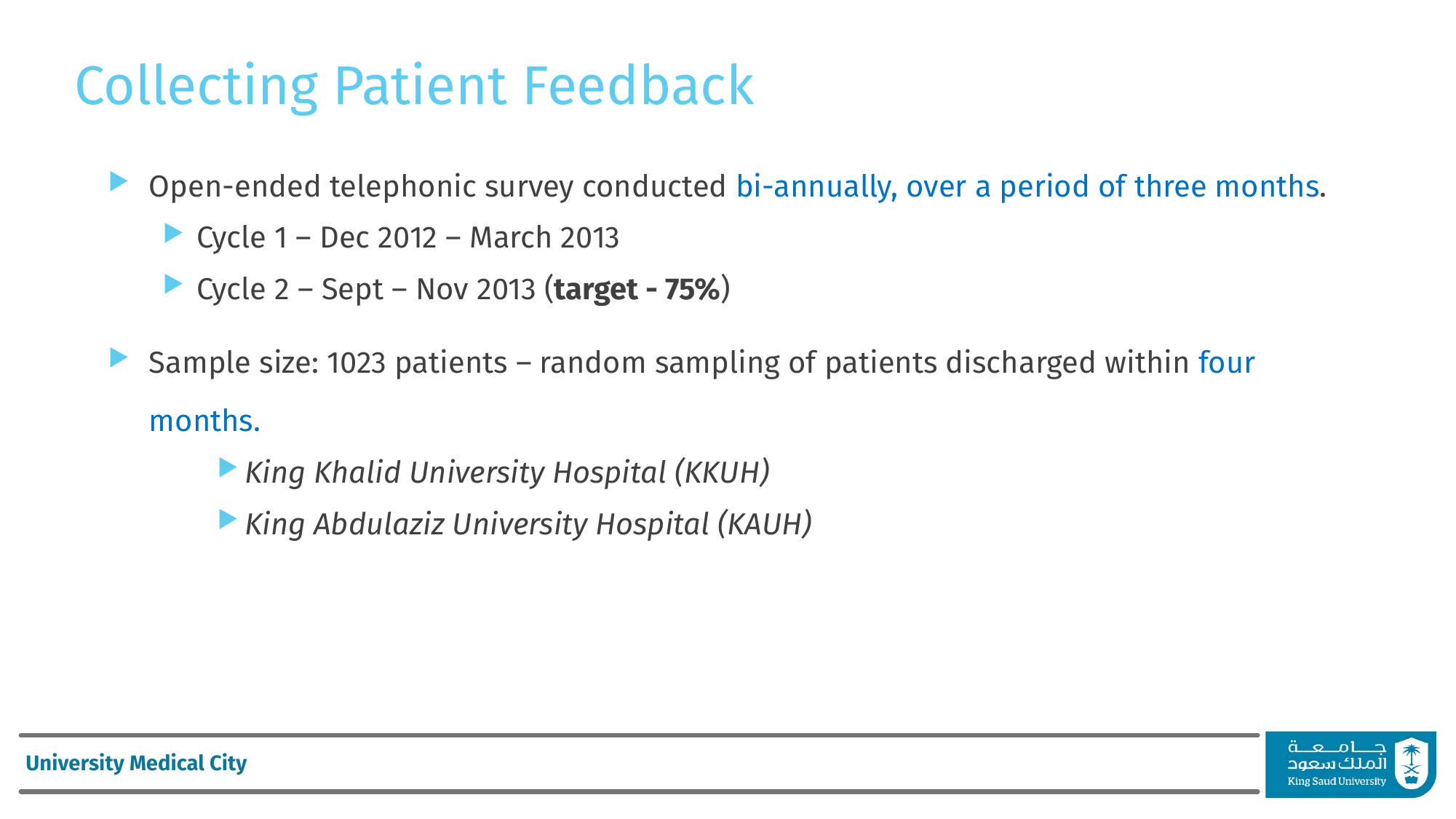

# Collecting Patient Feedback
Open-ended telephonic survey conducted bi-annually, over a period of three months.
Cycle 1 – Dec 2012 – March 2013
Cycle 2 – Sept – Nov 2013 (target - 75%)
Sample size: 1023 patients – random sampling of patients discharged within four months.
King Khalid University Hospital (KKUH)
King Abdulaziz University Hospital (KAUH)